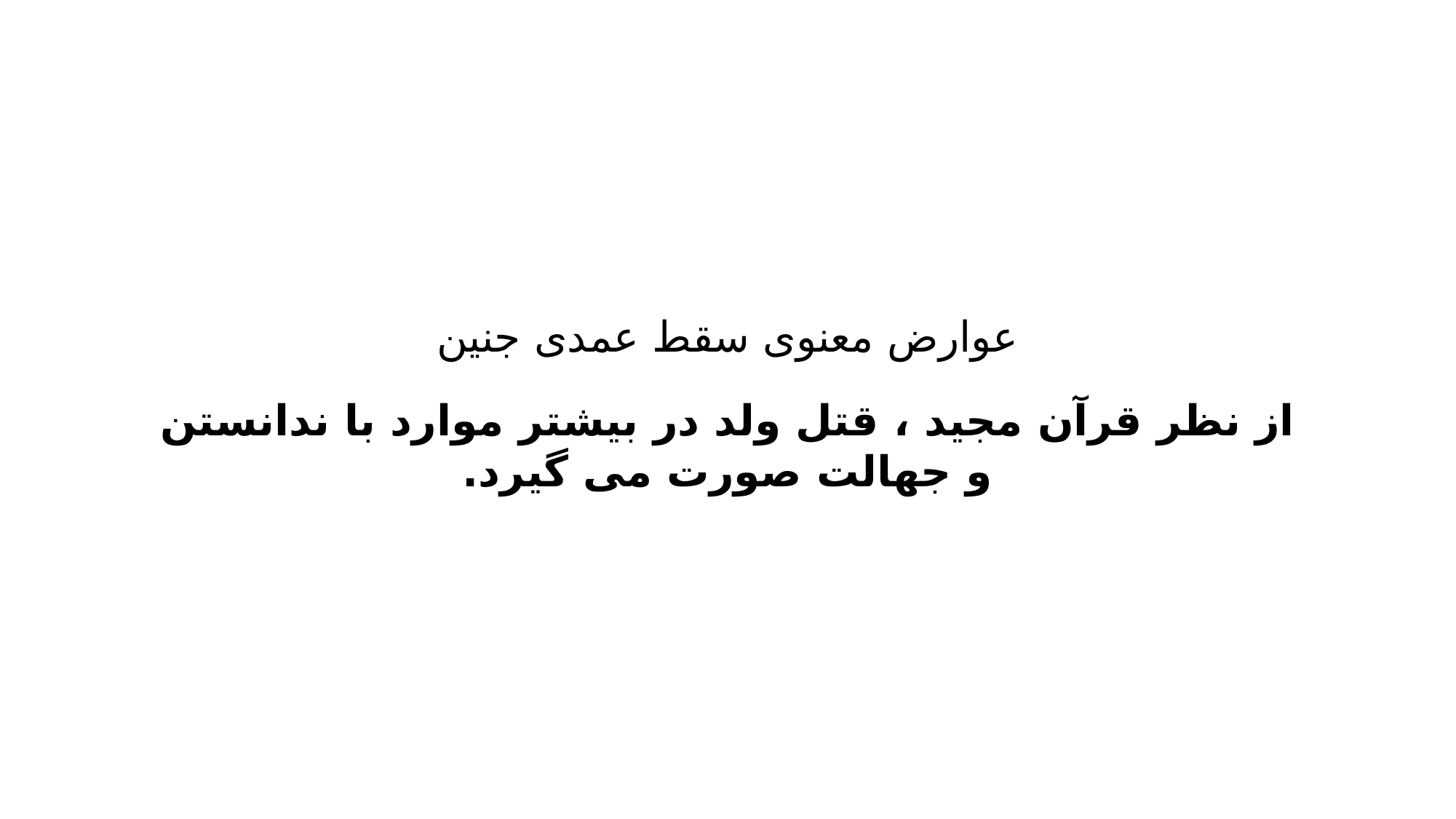

عوارض معنوی سقط عمدی جنین

از نظر قرآن مجید ، قتل ولد در بیشتر موارد با ندانستن و جهالت صورت می گیرد.